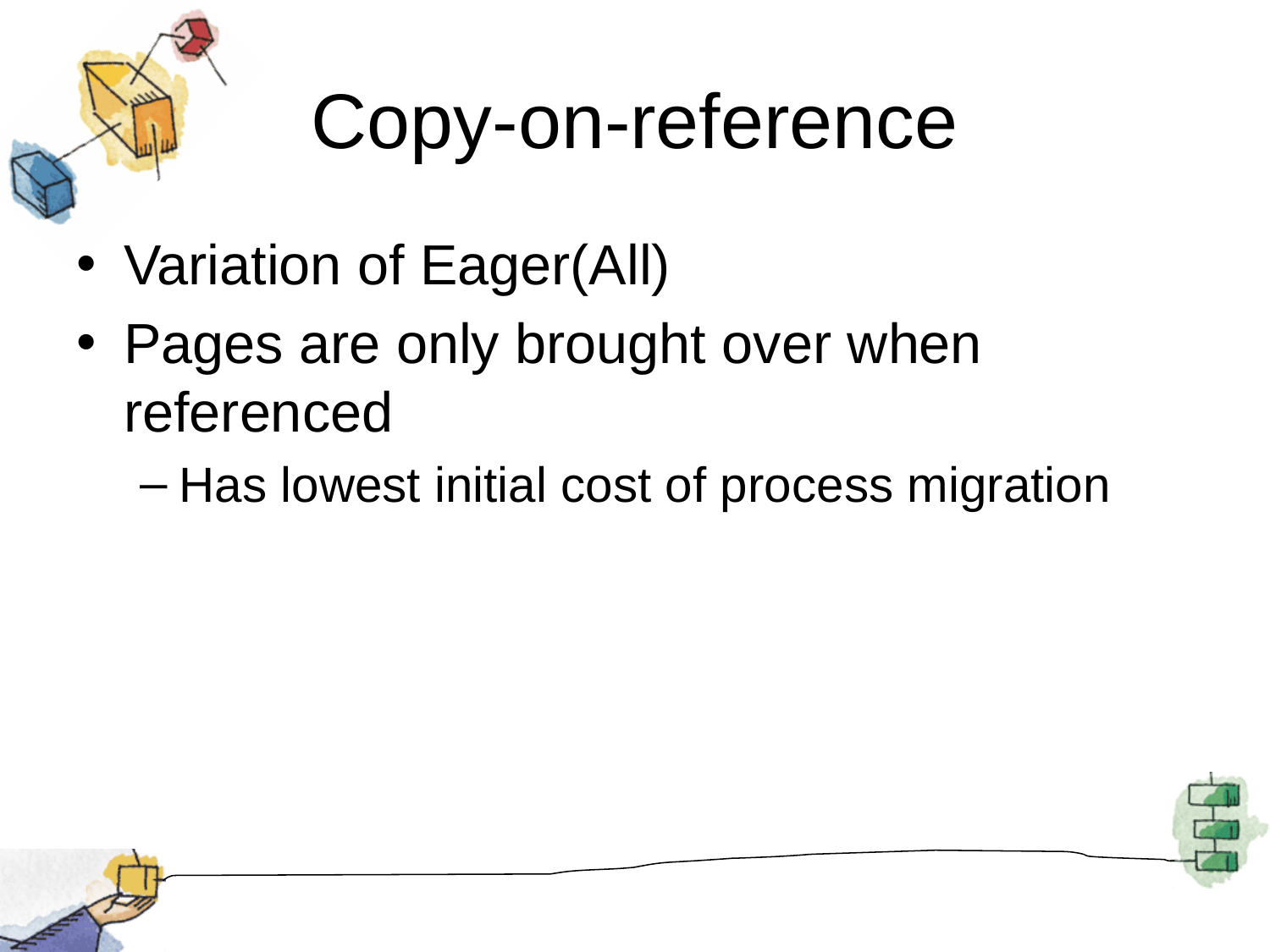

# Copy-on-reference
Variation of Eager(All)
Pages are only brought over when referenced
Has lowest initial cost of process migration